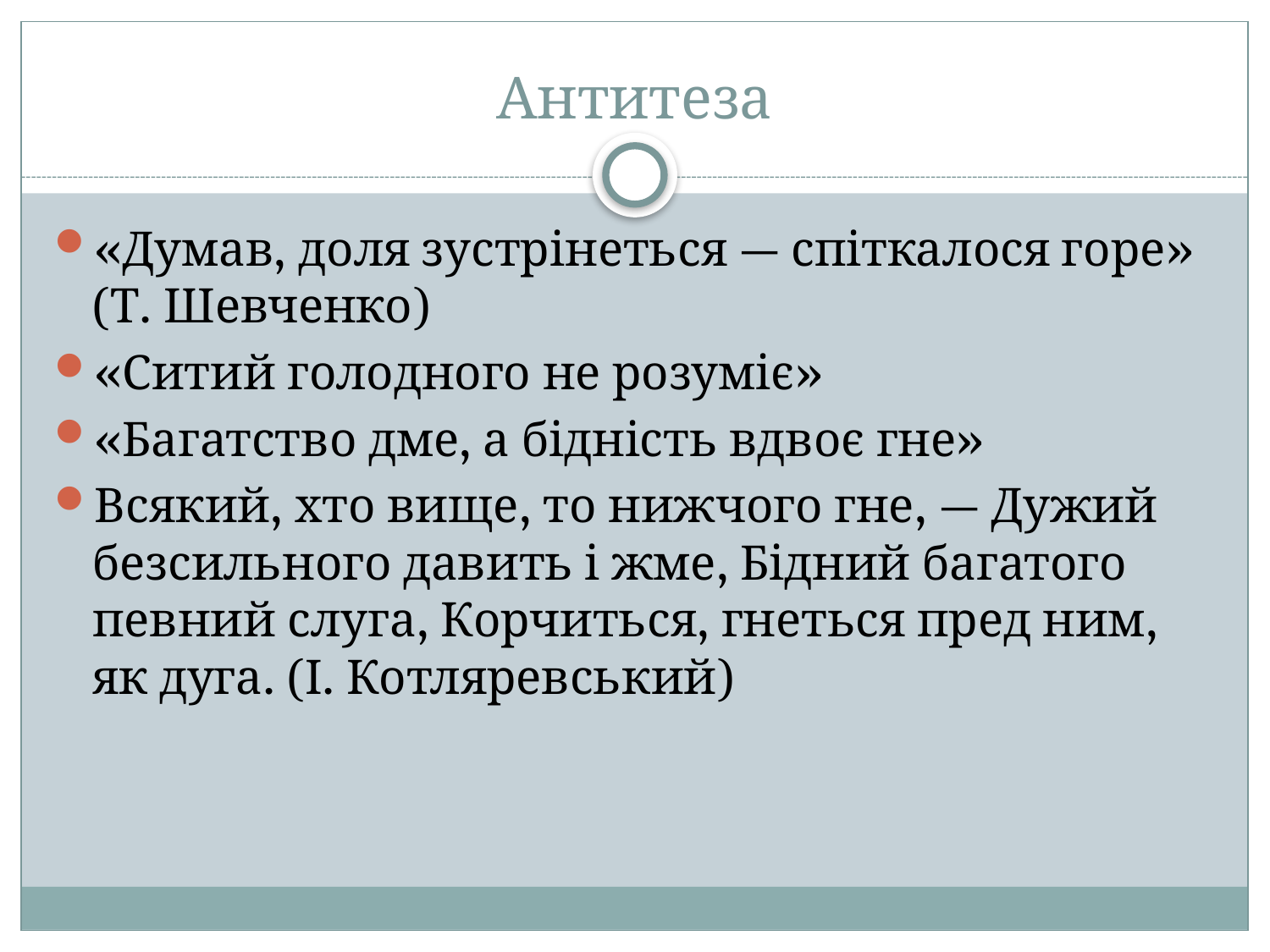

# Антитеза
«Думав, доля зустрінеться — спіткалося горе» (Т. Шевченко)
«Ситий голодного не розуміє»
«Багатство дме, а бідність вдвоє гне»
Всякий, хто вище, то нижчого гне, — Дужий безсильного давить і жме, Бідний багатого певний слуга, Корчиться, гнеться пред ним, як дуга. (І. Котляревський)